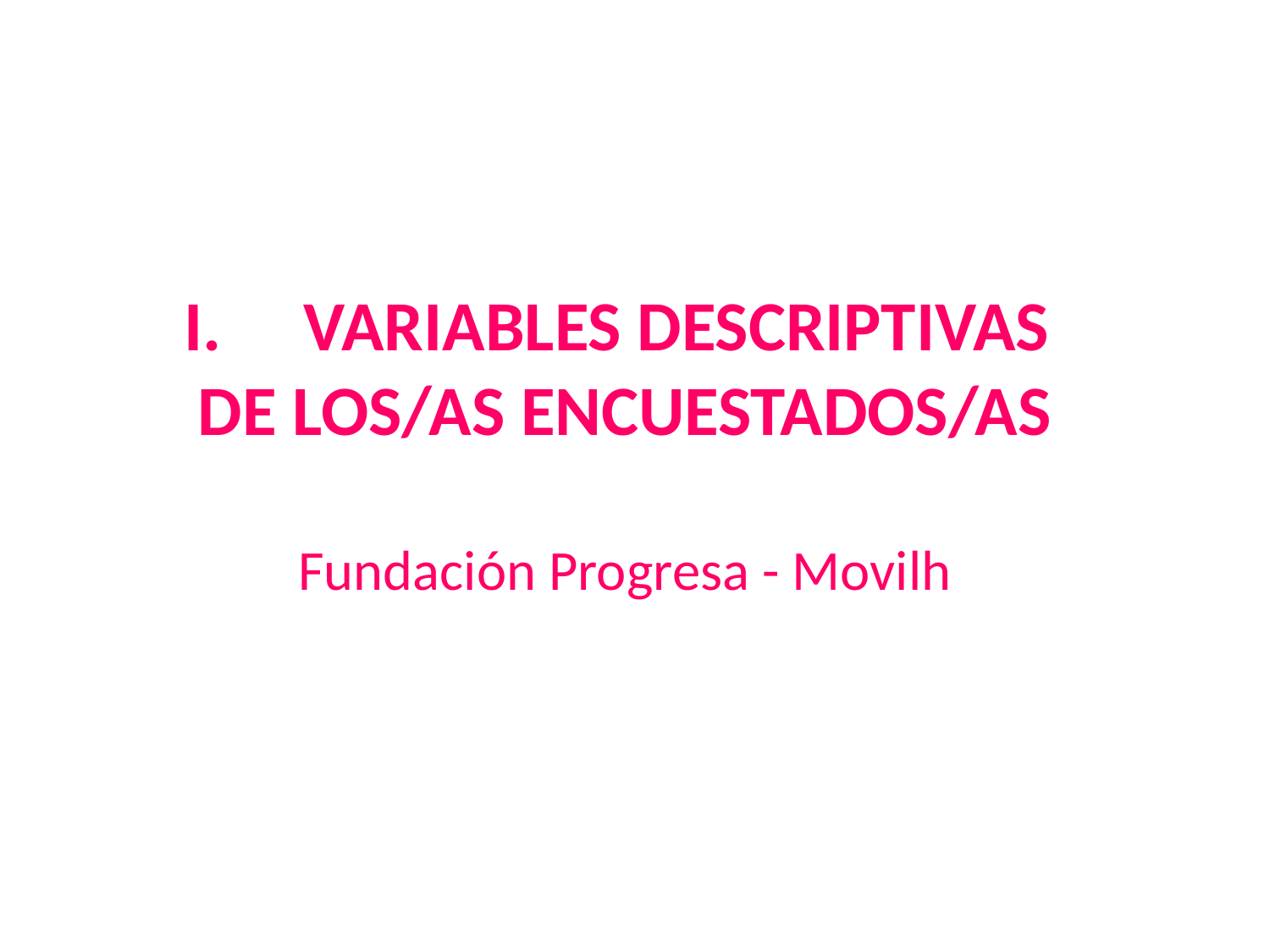

VARIABLES DESCRIPTIVAS
DE LOS/AS ENCUESTADOS/AS
Fundación Progresa - Movilh